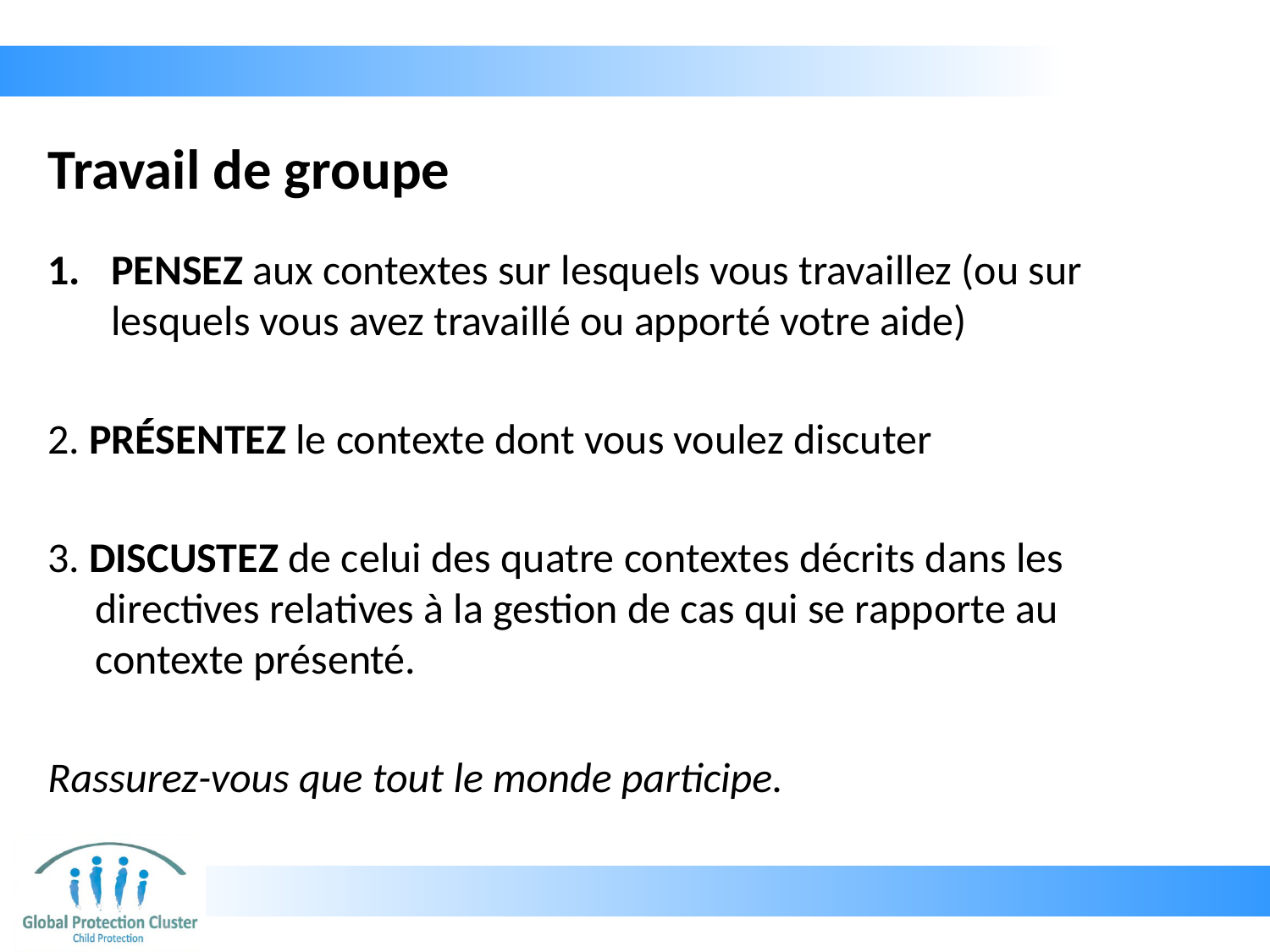

# Travail de groupe
PENSEZ aux contextes sur lesquels vous travaillez (ou sur lesquels vous avez travaillé ou apporté votre aide)

2. PRÉSENTEZ le contexte dont vous voulez discuter

3. DISCUSTEZ de celui des quatre contextes décrits dans les directives relatives à la gestion de cas qui se rapporte au contexte présenté.

Rassurez-vous que tout le monde participe.